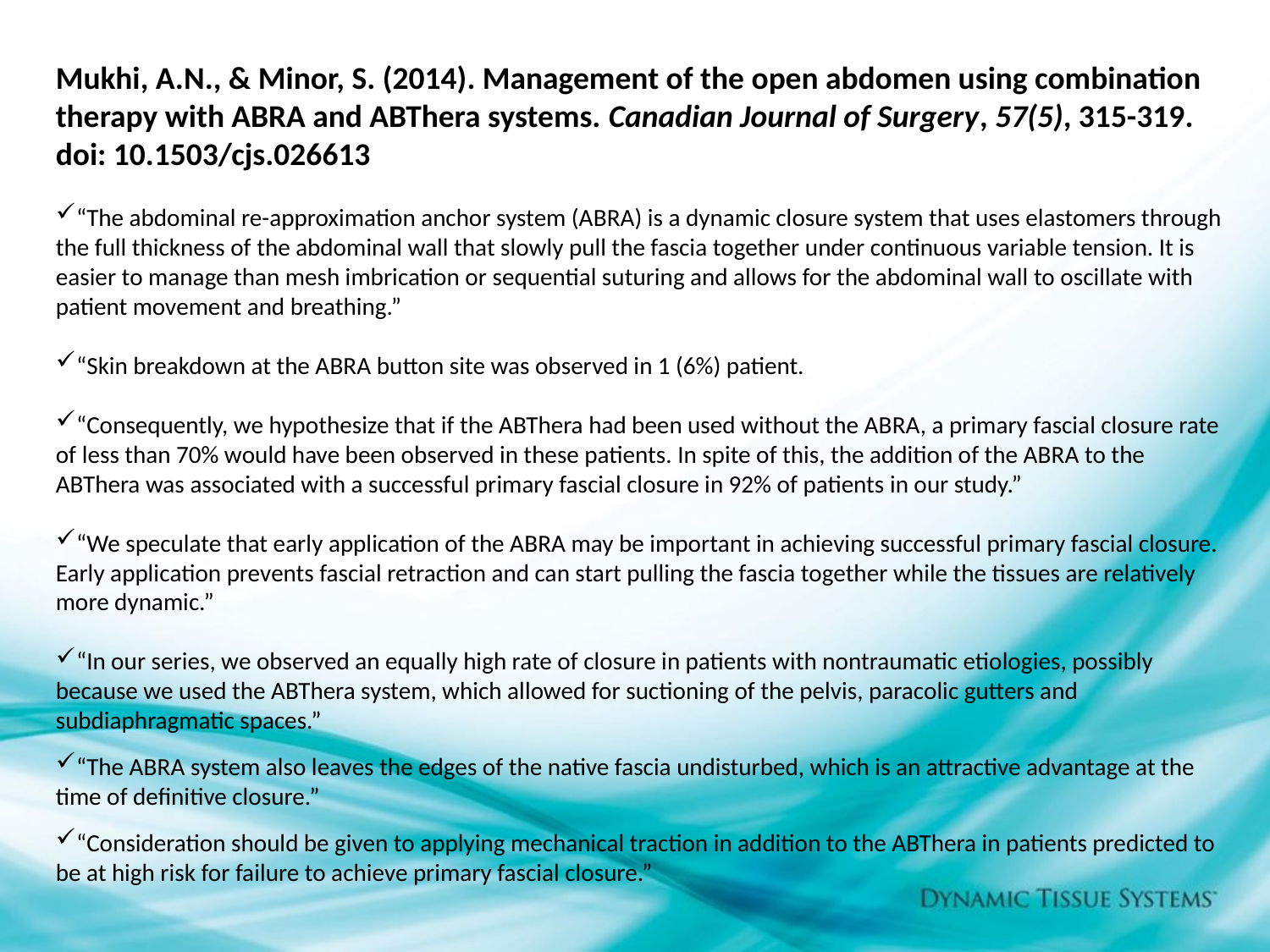

Mukhi, A.N., & Minor, S. (2014). Management of the open abdomen using combination therapy with ABRA and ABThera systems. Canadian Journal of Surgery, 57(5), 315-319. doi: 10.1503/cjs.026613

“The abdominal re-approximation anchor system (ABRA) is a dynamic closure system that uses elastomers through the full thickness of the abdominal wall that slowly pull the fascia together under continuous variable tension. It is easier to manage than mesh imbrication or sequential suturing and allows for the abdominal wall to oscillate with patient movement and breathing.”

“Skin breakdown at the ABRA button site was observed in 1 (6%) patient.

“Consequently, we hypothesize that if the ABThera had been used without the ABRA, a primary fascial closure rate of less than 70% would have been observed in these patients. In spite of this, the addition of the ABRA to the ABThera was associated with a successful primary fascial closure in 92% of patients in our study.”

“We speculate that early application of the ABRA may be important in achieving successful primary fascial closure. Early application prevents fascial retraction and can start pulling the fascia together while the tissues are relatively more dynamic.”

“In our series, we observed an equally high rate of closure in patients with nontraumatic etiologies, possibly because we used the ABThera system, which allowed for suctioning of the pelvis, paracolic gutters and subdiaphragmatic spaces.”

“The ABRA system also leaves the edges of the native fascia undisturbed, which is an attractive advantage at the time of definitive closure.”

“Consideration should be given to applying mechanical traction in addition to the ABThera in patients predicted to be at high risk for failure to achieve primary fascial closure.”